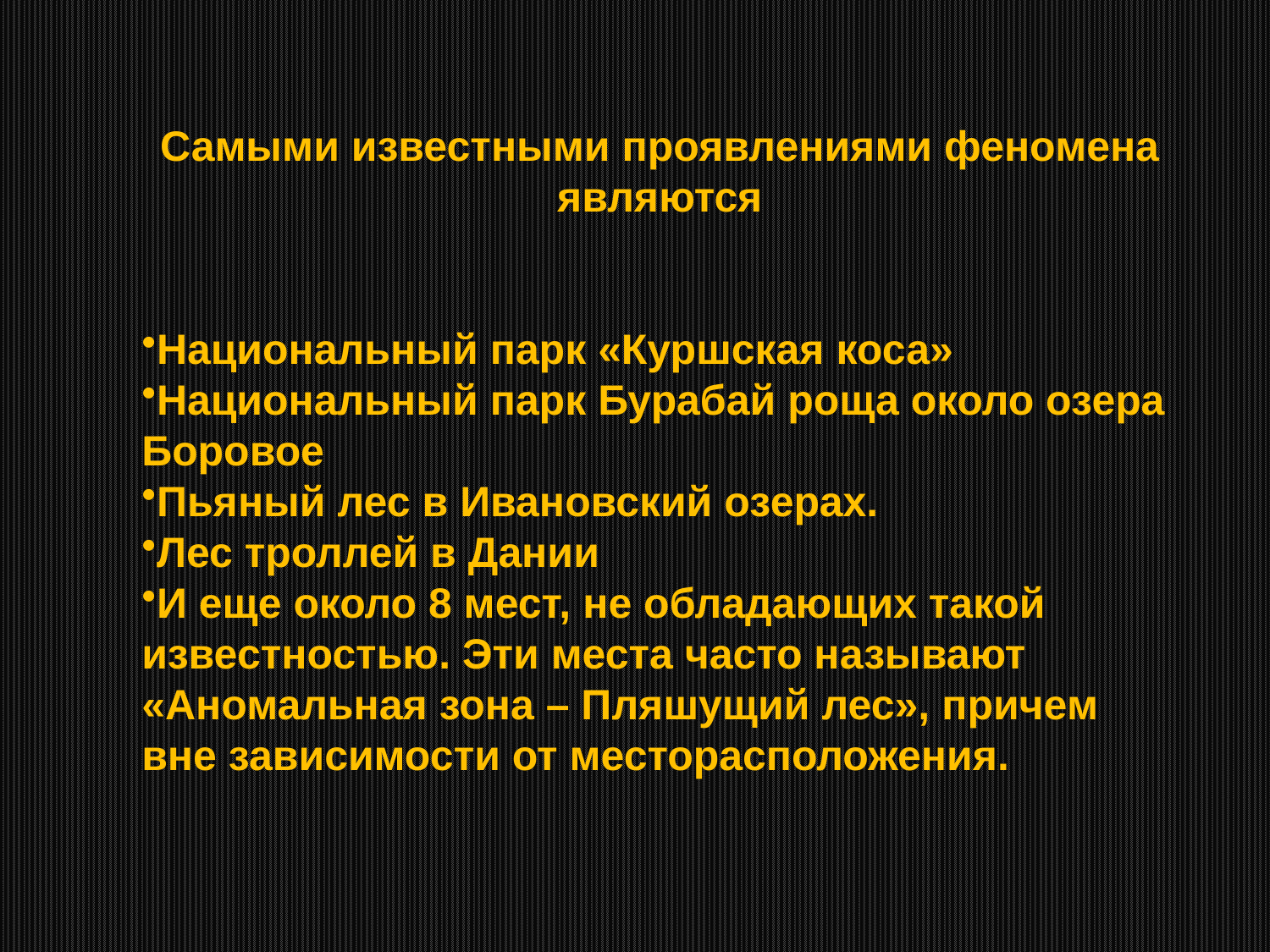

Самыми известными проявлениями феномена являются
Национальный парк «Куршская коса»
Национальный парк Бурабай роща около озера Боровое
Пьяный лес в Ивановский озерах.
Лес троллей в Дании
И еще около 8 мест, не обладающих такой известностью. Эти места часто называют «Аномальная зона – Пляшущий лес», причем вне зависимости от месторасположения.